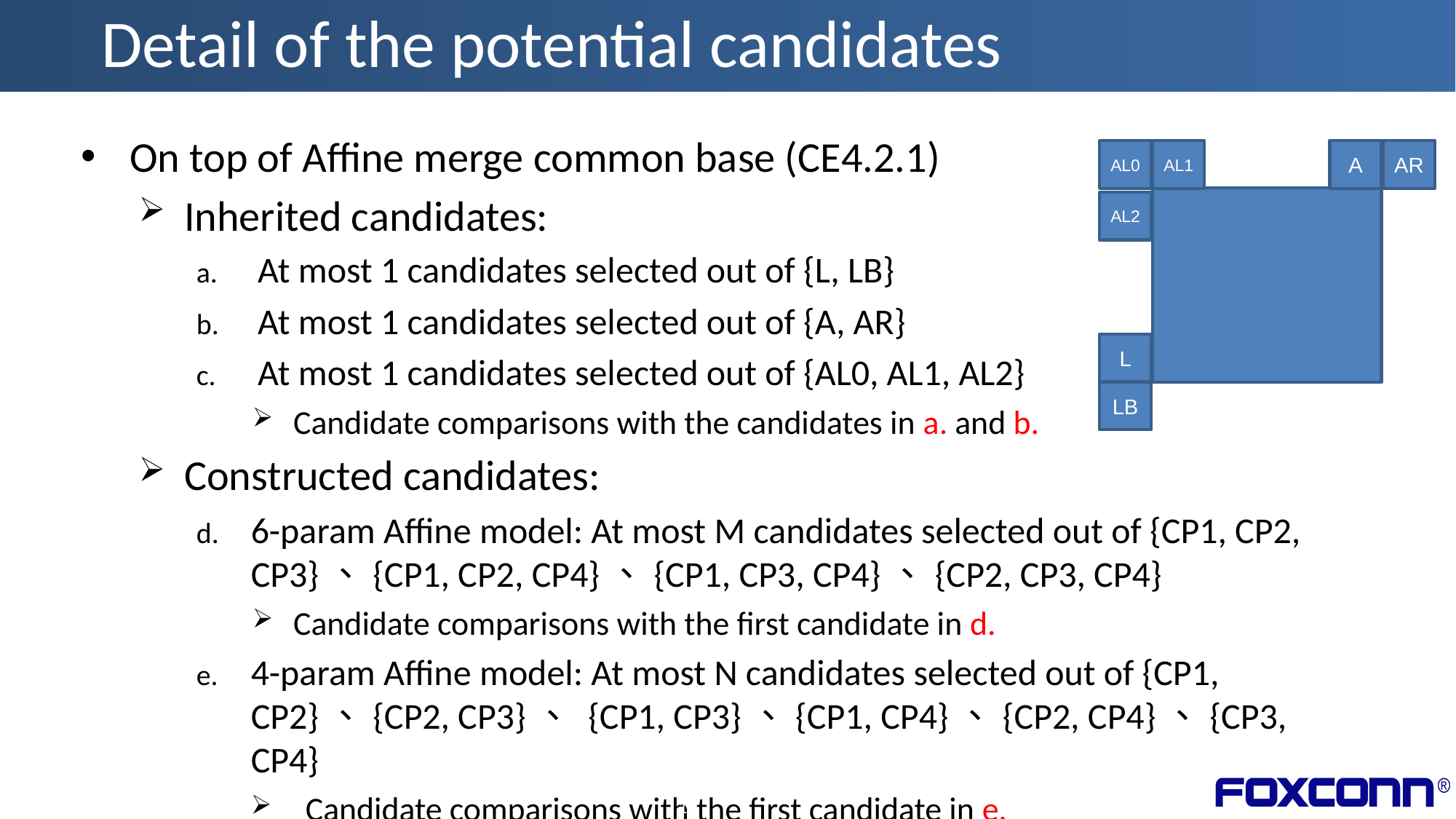

# Detail of the potential candidates
On top of Affine merge common base (CE4.2.1)
Inherited candidates:
At most 1 candidates selected out of {L, LB}
At most 1 candidates selected out of {A, AR}
At most 1 candidates selected out of {AL0, AL1, AL2}
Candidate comparisons with the candidates in a. and b.
Constructed candidates:
6-param Affine model: At most M candidates selected out of {CP1, CP2, CP3}、{CP1, CP2, CP4}、{CP1, CP3, CP4}、{CP2, CP3, CP4}
Candidate comparisons with the first candidate in d.
4-param Affine model: At most N candidates selected out of {CP1, CP2}、{CP2, CP3}、 {CP1, CP3}、{CP1, CP4}、{CP2, CP4}、{CP3, CP4}
Candidate comparisons with the first candidate in e.

AL0
AL1
A
AR

AL2
L
LB
13